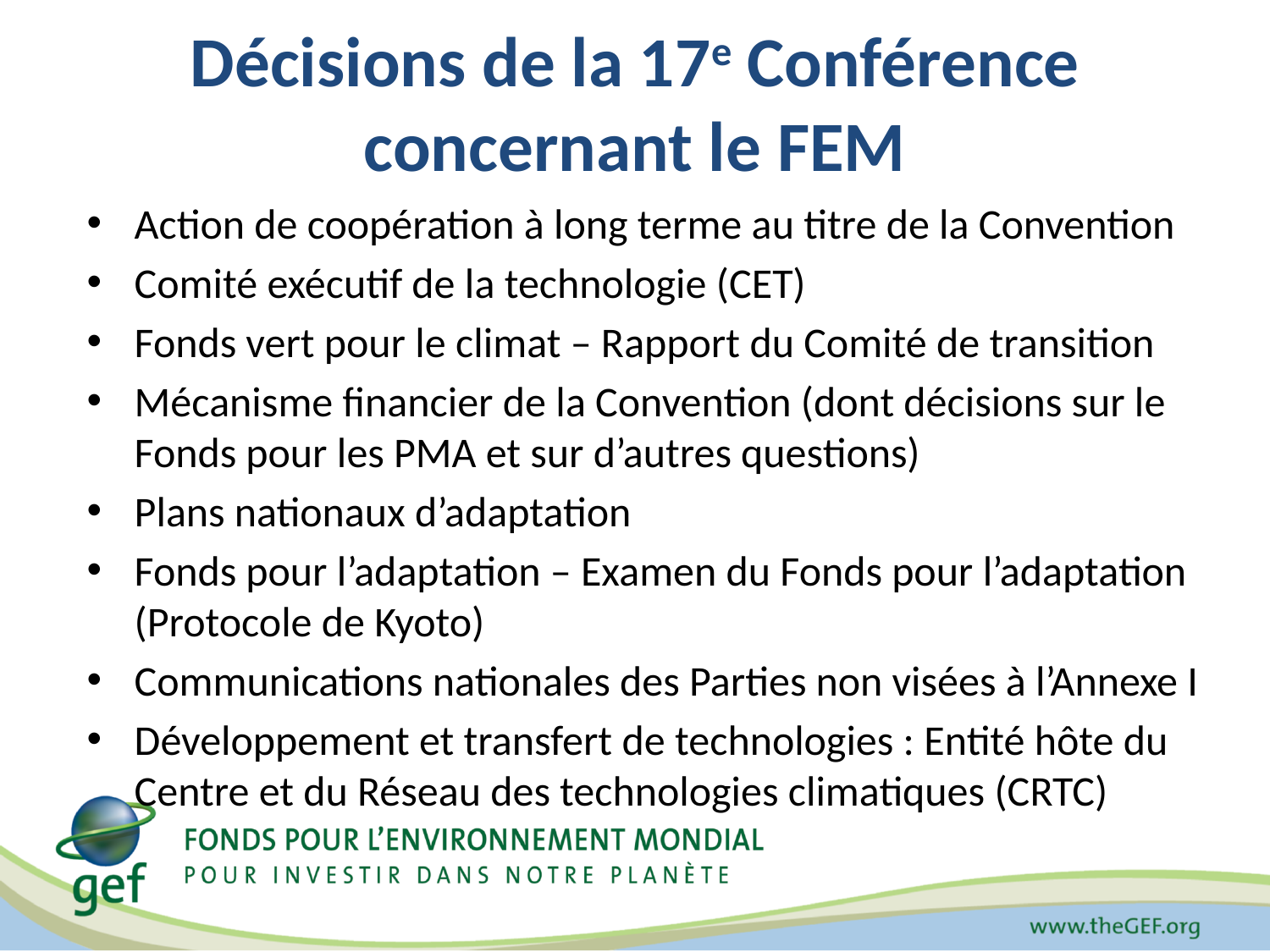

# Décisions de la 17e Conférence concernant le FEM
Action de coopération à long terme au titre de la Convention
Comité exécutif de la technologie (CET)
Fonds vert pour le climat – Rapport du Comité de transition
Mécanisme financier de la Convention (dont décisions sur le Fonds pour les PMA et sur d’autres questions)
Plans nationaux d’adaptation
Fonds pour l’adaptation – Examen du Fonds pour l’adaptation (Protocole de Kyoto)
Communications nationales des Parties non visées à l’Annexe I
Développement et transfert de technologies : Entité hôte du Centre et du Réseau des technologies climatiques (CRTC)